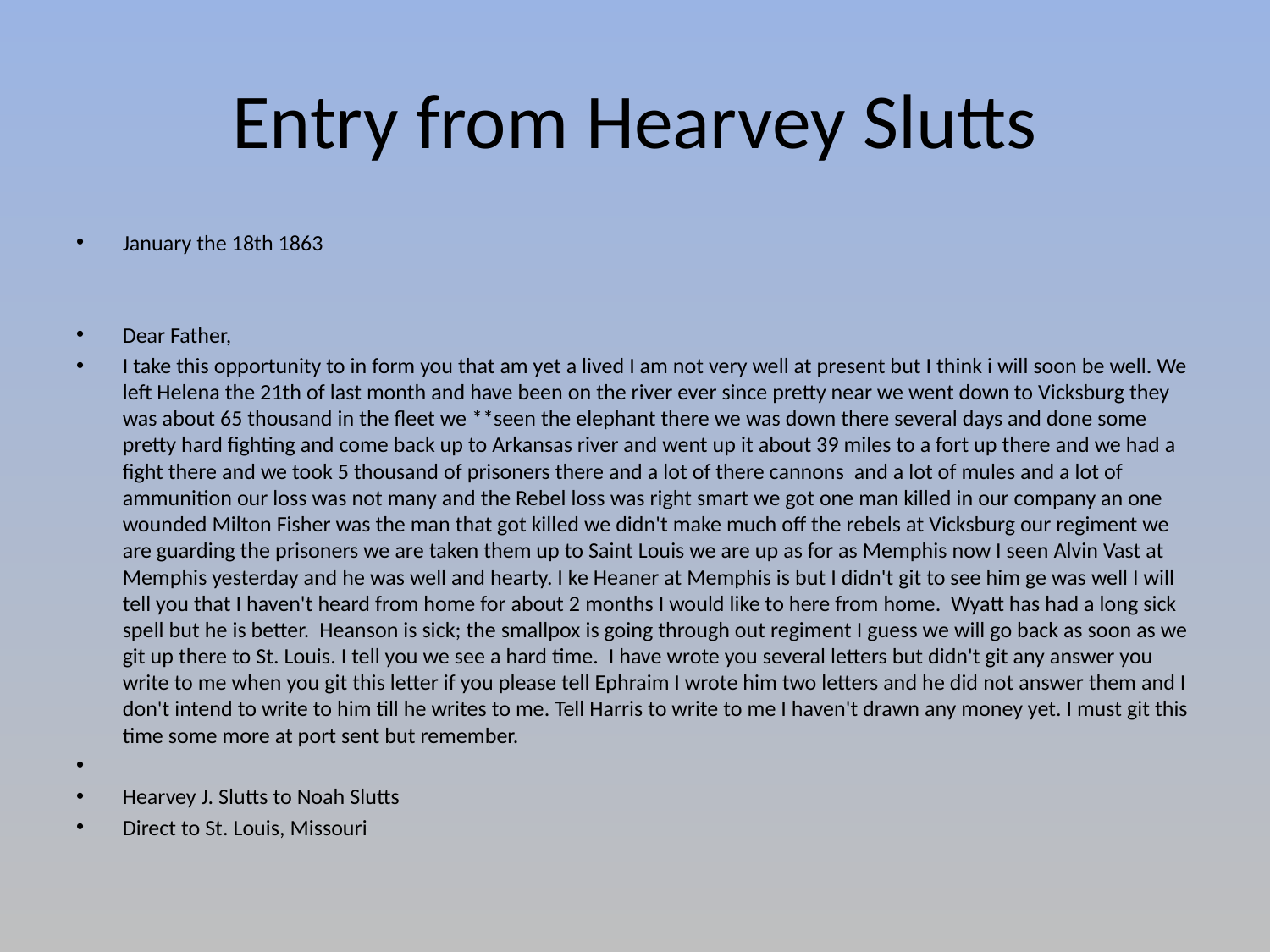

# Entry from Hearvey Slutts
January the 18th 1863

Dear Father,
I take this opportunity to in form you that am yet a lived I am not very well at present but I think i will soon be well. We left Helena the 21th of last month and have been on the river ever since pretty near we went down to Vicksburg they was about 65 thousand in the fleet we **seen the elephant there we was down there several days and done some pretty hard fighting and come back up to Arkansas river and went up it about 39 miles to a fort up there and we had a fight there and we took 5 thousand of prisoners there and a lot of there cannons  and a lot of mules and a lot of ammunition our loss was not many and the Rebel loss was right smart we got one man killed in our company an one wounded Milton Fisher was the man that got killed we didn't make much off the rebels at Vicksburg our regiment we are guarding the prisoners we are taken them up to Saint Louis we are up as for as Memphis now I seen Alvin Vast at Memphis yesterday and he was well and hearty. I ke Heaner at Memphis is but I didn't git to see him ge was well I will tell you that I haven't heard from home for about 2 months I would like to here from home.  Wyatt has had a long sick spell but he is better.  Heanson is sick; the smallpox is going through out regiment I guess we will go back as soon as we git up there to St. Louis. I tell you we see a hard time.  I have wrote you several letters but didn't git any answer you write to me when you git this letter if you please tell Ephraim I wrote him two letters and he did not answer them and I don't intend to write to him till he writes to me. Tell Harris to write to me I haven't drawn any money yet. I must git this time some more at port sent but remember.

Hearvey J. Slutts to Noah Slutts
Direct to St. Louis, Missouri